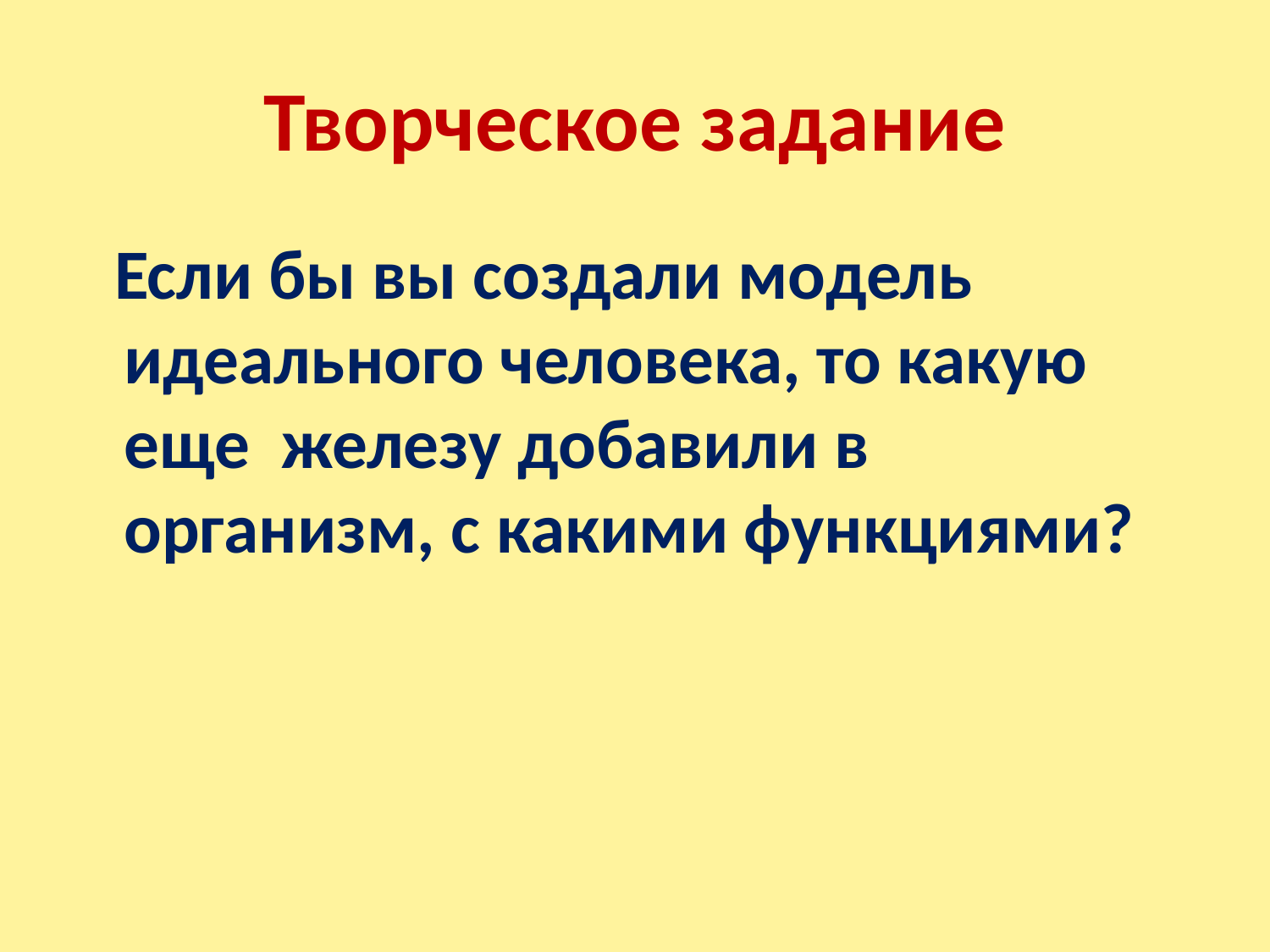

# Творческое задание
   Если бы вы создали модель идеального человека, то какую еще  железу добавили в организм, с какими функциями?